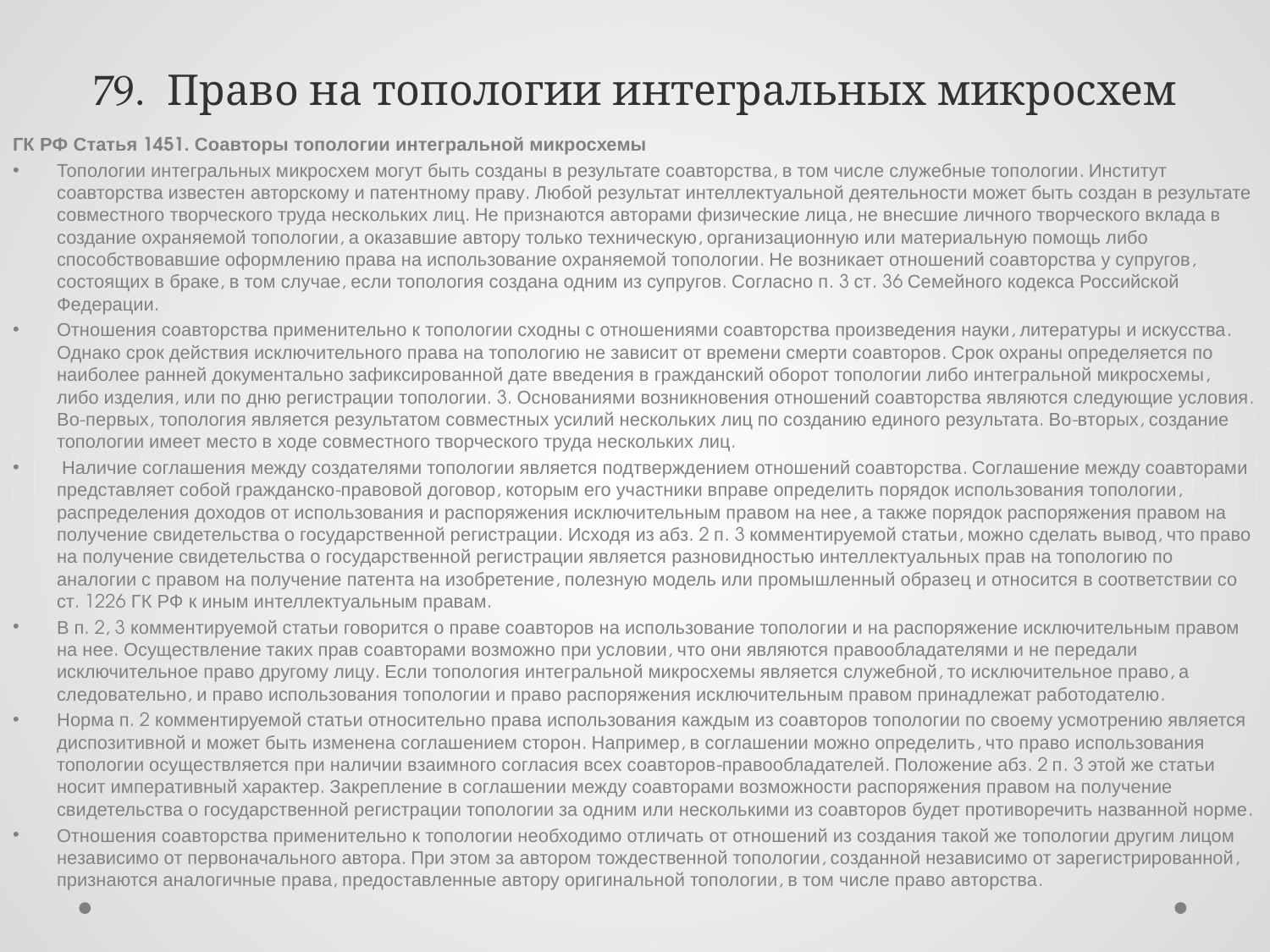

# 79.  Право на топологии интегральных микросхем
ГК РФ Статья 1451. Соавторы топологии интегральной микросхемы
Топологии интегральных микросхем могут быть созданы в результате соавторства, в том числе служебные топологии. Институт соавторства известен авторскому и патентному праву. Любой результат интеллектуальной деятельности может быть создан в результате совместного творческого труда нескольких лиц. Не признаются авторами физические лица, не внесшие личного творческого вклада в создание охраняемой топологии, а оказавшие автору только техническую, организационную или материальную помощь либо способствовавшие оформлению права на использование охраняемой топологии. Не возникает отношений соавторства у супругов, состоящих в браке, в том случае, если топология создана одним из супругов. Согласно п. 3 ст. 36 Семейного кодекса Российской Федерации.
Отношения соавторства применительно к топологии сходны с отношениями соавторства произведения науки, литературы и искусства. Однако срок действия исключительного права на топологию не зависит от времени смерти соавторов. Срок охраны определяется по наиболее ранней документально зафиксированной дате введения в гражданский оборот топологии либо интегральной микросхемы, либо изделия, или по дню регистрации топологии. 3. Основаниями возникновения отношений соавторства являются следующие условия. Во-первых, топология является результатом совместных усилий нескольких лиц по созданию единого результата. Во-вторых, создание топологии имеет место в ходе совместного творческого труда нескольких лиц.
 Наличие соглашения между создателями топологии является подтверждением отношений соавторства. Соглашение между соавторами представляет собой гражданско-правовой договор, которым его участники вправе определить порядок использования топологии, распределения доходов от использования и распоряжения исключительным правом на нее, а также порядок распоряжения правом на получение свидетельства о государственной регистрации. Исходя из абз. 2 п. 3 комментируемой статьи, можно сделать вывод, что право на получение свидетельства о государственной регистрации является разновидностью интеллектуальных прав на топологию по аналогии с правом на получение патента на изобретение, полезную модель или промышленный образец и относится в соответствии со ст. 1226 ГК РФ к иным интеллектуальным правам.
В п. 2, 3 комментируемой статьи говорится о праве соавторов на использование топологии и на распоряжение исключительным правом на нее. Осуществление таких прав соавторами возможно при условии, что они являются правообладателями и не передали исключительное право другому лицу. Если топология интегральной микросхемы является служебной, то исключительное право, а следовательно, и право использования топологии и право распоряжения исключительным правом принадлежат работодателю.
Норма п. 2 комментируемой статьи относительно права использования каждым из соавторов топологии по своему усмотрению является диспозитивной и может быть изменена соглашением сторон. Например, в соглашении можно определить, что право использования топологии осуществляется при наличии взаимного согласия всех соавторов-правообладателей. Положение абз. 2 п. 3 этой же статьи носит императивный характер. Закрепление в соглашении между соавторами возможности распоряжения правом на получение свидетельства о государственной регистрации топологии за одним или несколькими из соавторов будет противоречить названной норме.
Отношения соавторства применительно к топологии необходимо отличать от отношений из создания такой же топологии другим лицом независимо от первоначального автора. При этом за автором тождественной топологии, созданной независимо от зарегистрированной, признаются аналогичные права, предоставленные автору оригинальной топологии, в том числе право авторства.